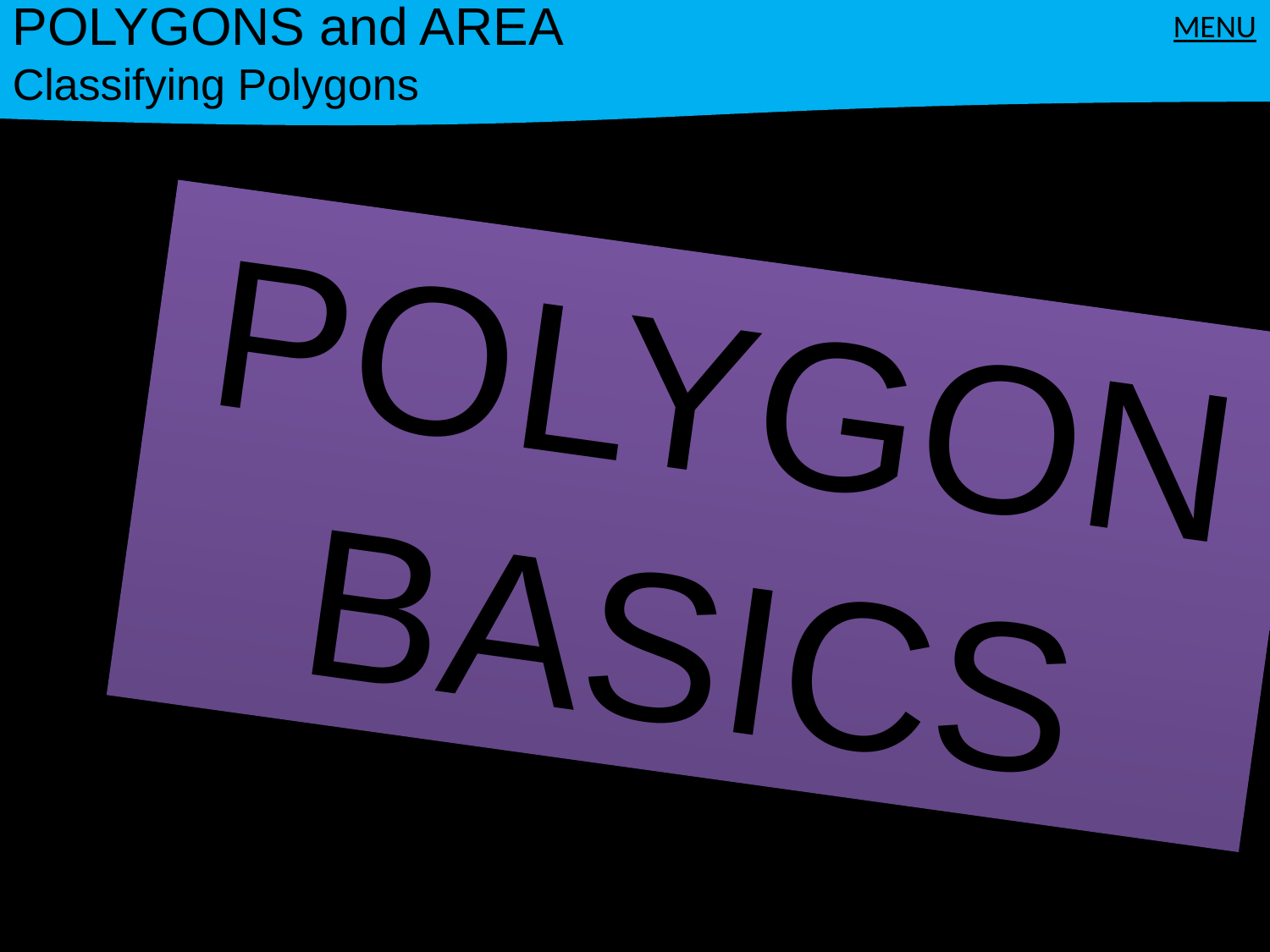

POLYGONS and AREA
Classifying Polygons
MENU
POLYGON BASICS